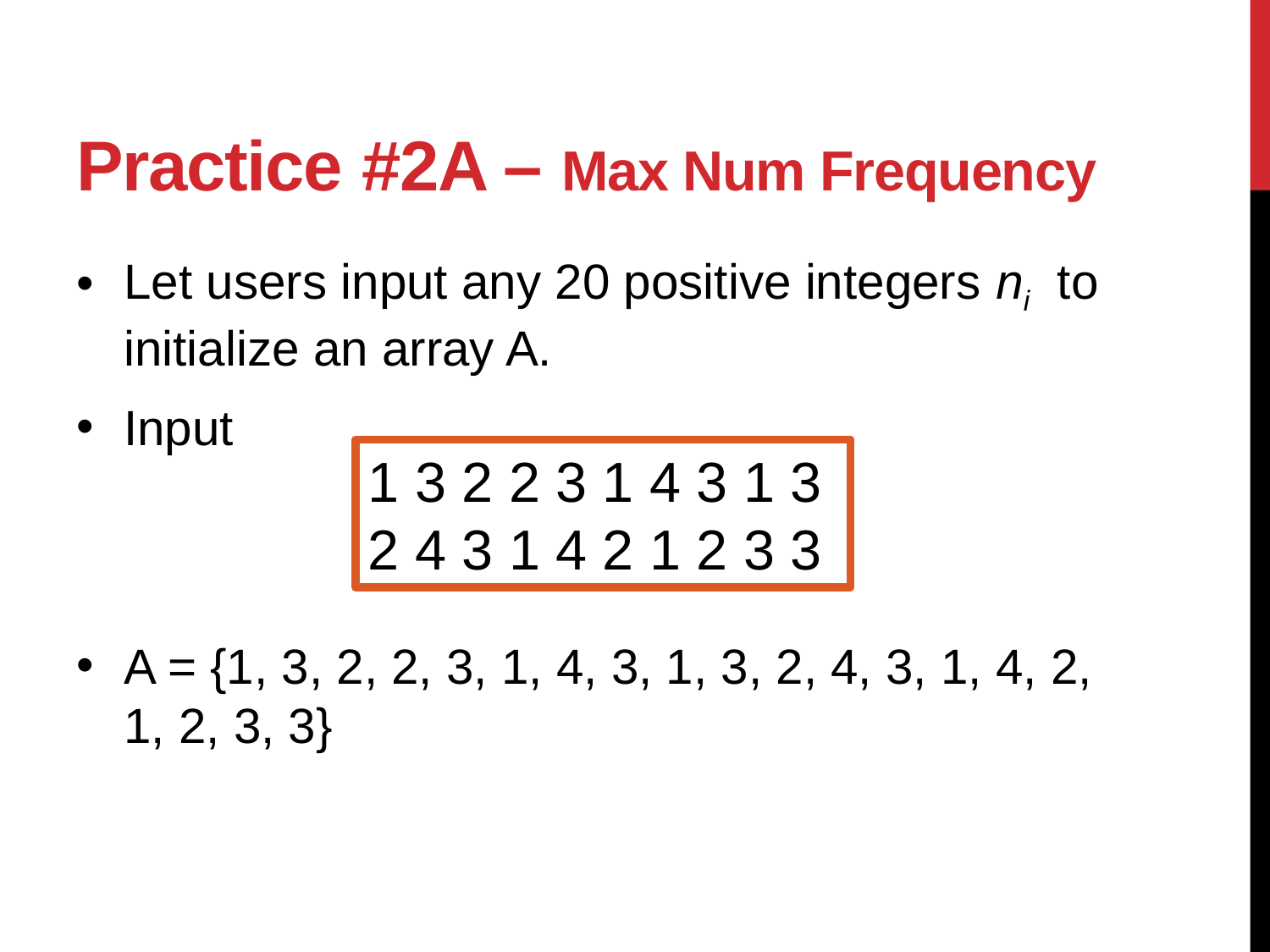

# Practice #2a – Max Num Frequency
Let users input any 20 positive integers ni  to initialize an array A.
Input

A = {1, 3, 2, 2, 3, 1, 4, 3, 1, 3, 2, 4, 3, 1, 4, 2, 1, 2, 3, 3}
1 3 2 2 3 1 4 3 1 3
2 4 3 1 4 2 1 2 3 3